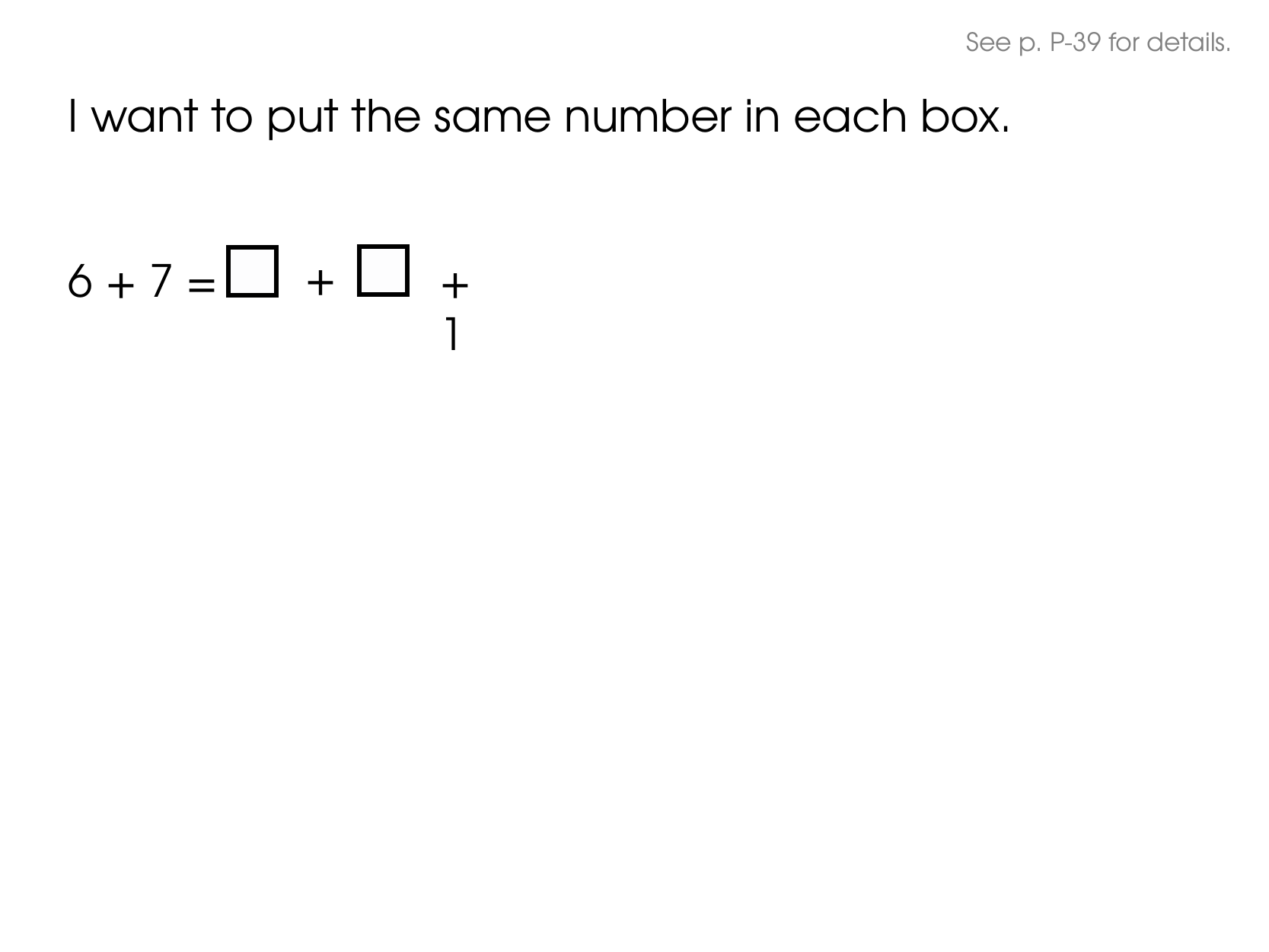

See p. P-39 for details.
I want to put the same number in each box.
+

6 + 7 =

+ 1